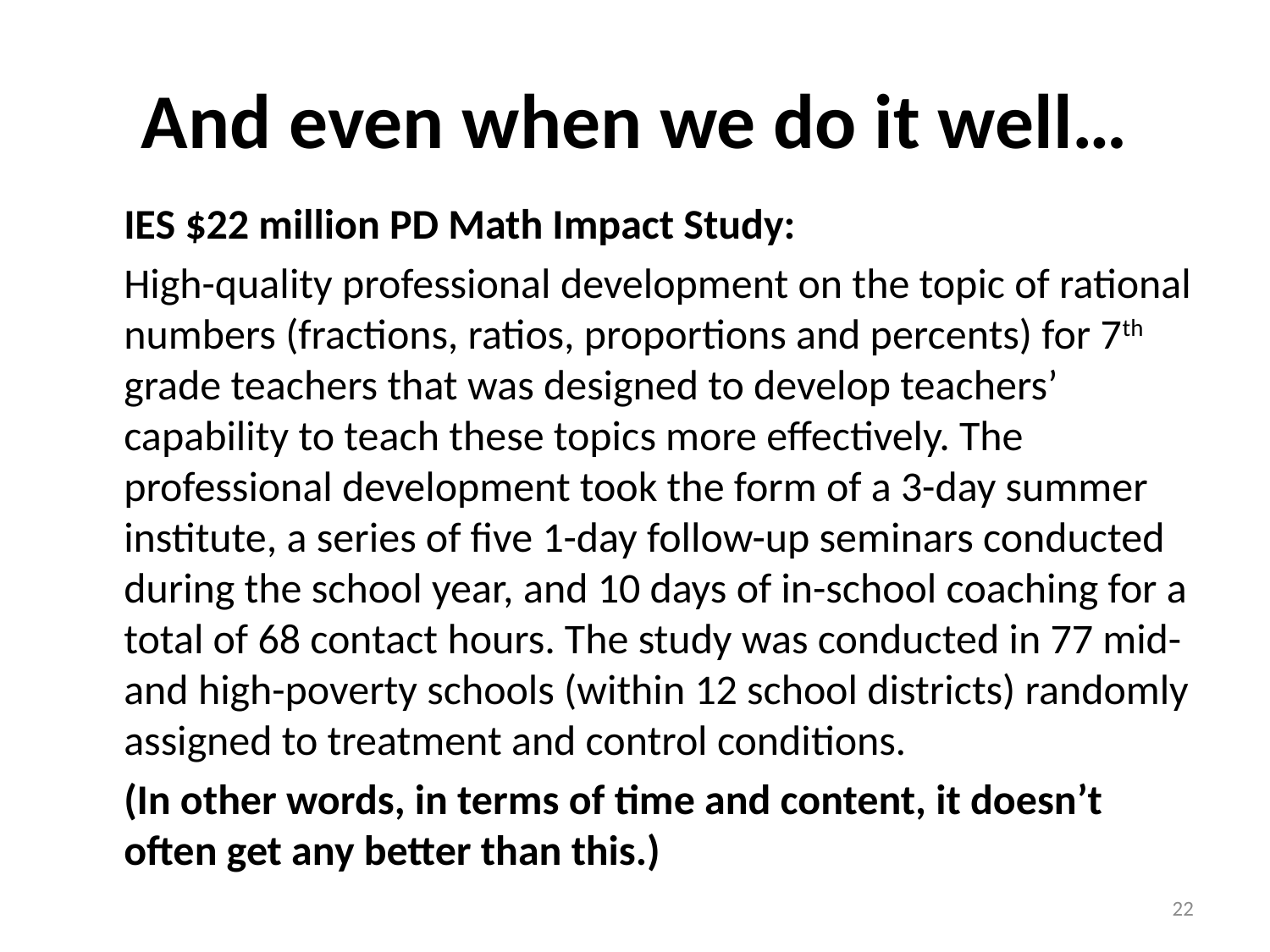

# And even when we do it well…
	IES $22 million PD Math Impact Study:
	High-quality professional development on the topic of rational numbers (fractions, ratios, proportions and percents) for 7th grade teachers that was designed to develop teachers’ capability to teach these topics more effectively. The professional development took the form of a 3-day summer institute, a series of five 1-day follow-up seminars conducted during the school year, and 10 days of in-school coaching for a total of 68 contact hours. The study was conducted in 77 mid- and high-poverty schools (within 12 school districts) randomly assigned to treatment and control conditions.
	(In other words, in terms of time and content, it doesn’t often get any better than this.)

22